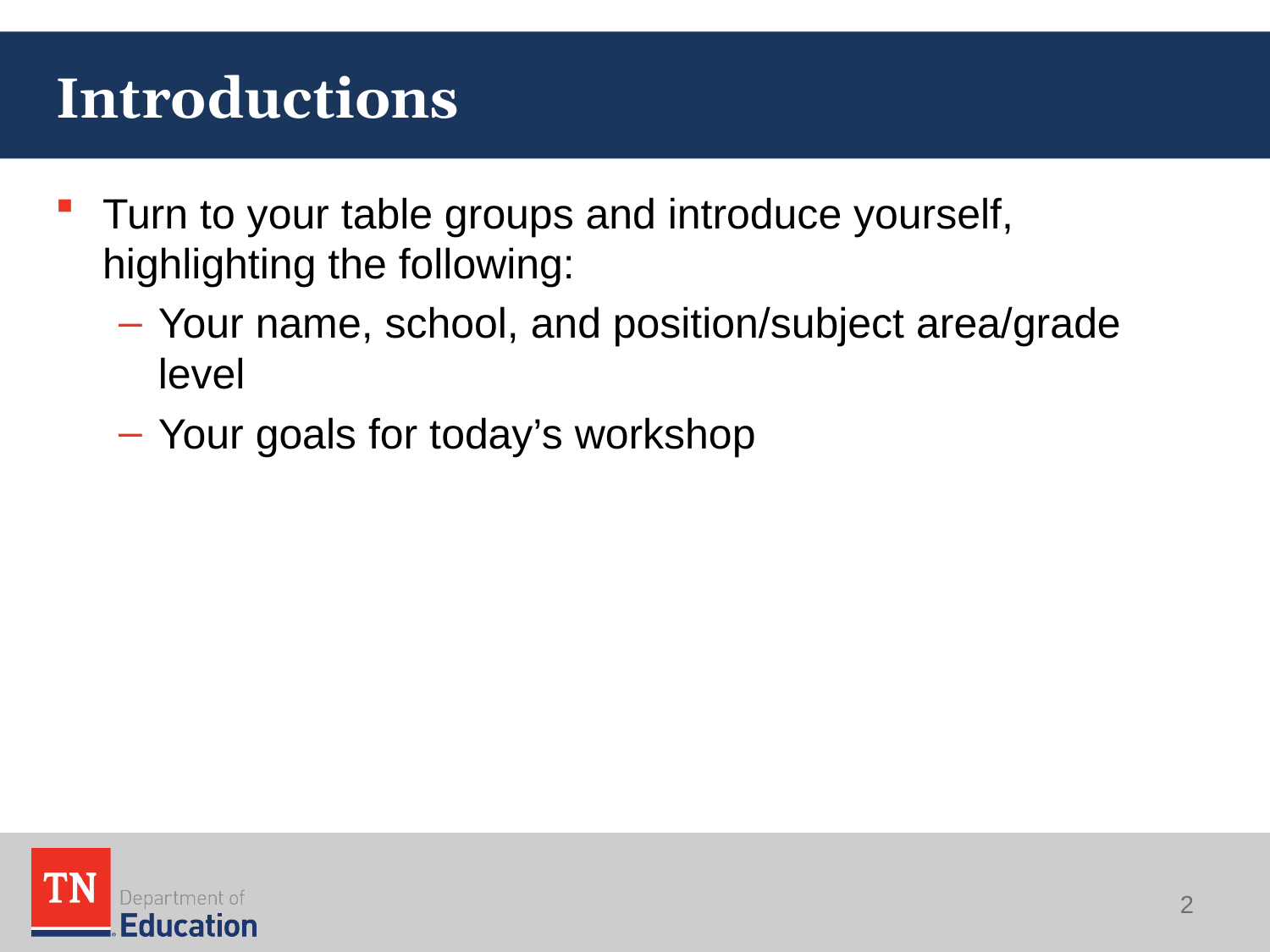

# Introductions
Turn to your table groups and introduce yourself, highlighting the following:
Your name, school, and position/subject area/grade level
Your goals for today’s workshop

2